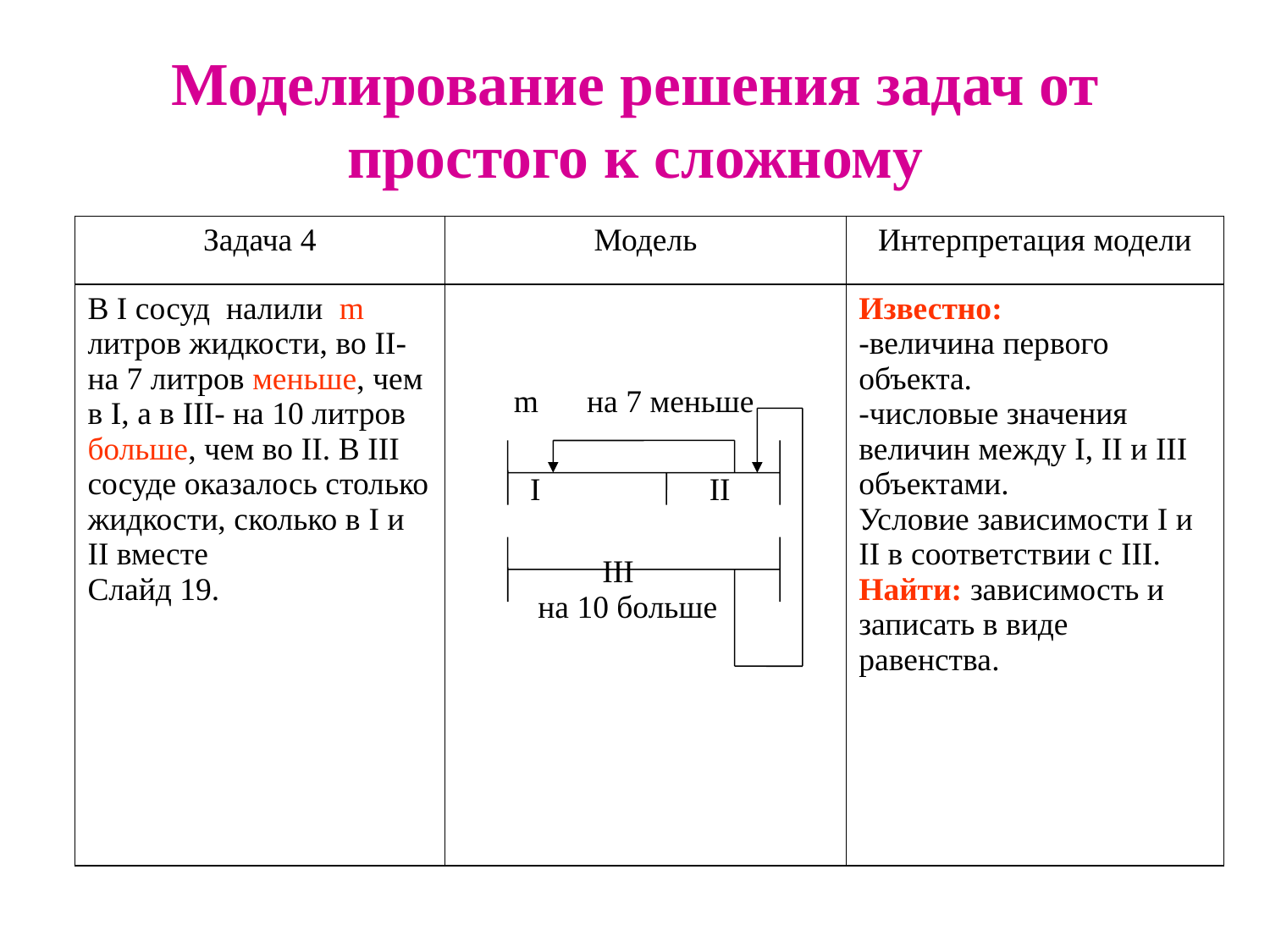

# Моделирование решения задач от простого к сложному
| Задача 4 | Модель | Интерпретация модели |
| --- | --- | --- |
| В I сосуд налили m литров жидкости, во II- на 7 литров меньше, чем в I, а в III- на 10 литров больше, чем во II. В III сосуде оказалось столько жидкости, сколько в I и II вместе Слайд 19. | m на 7 меньше I II III на 10 больше | Известно: -величина первого объекта. -числовые значения величин между I, II и III объектами. Условие зависимости I и II в соответствии с III. Найти: зависимость и записать в виде равенства. |